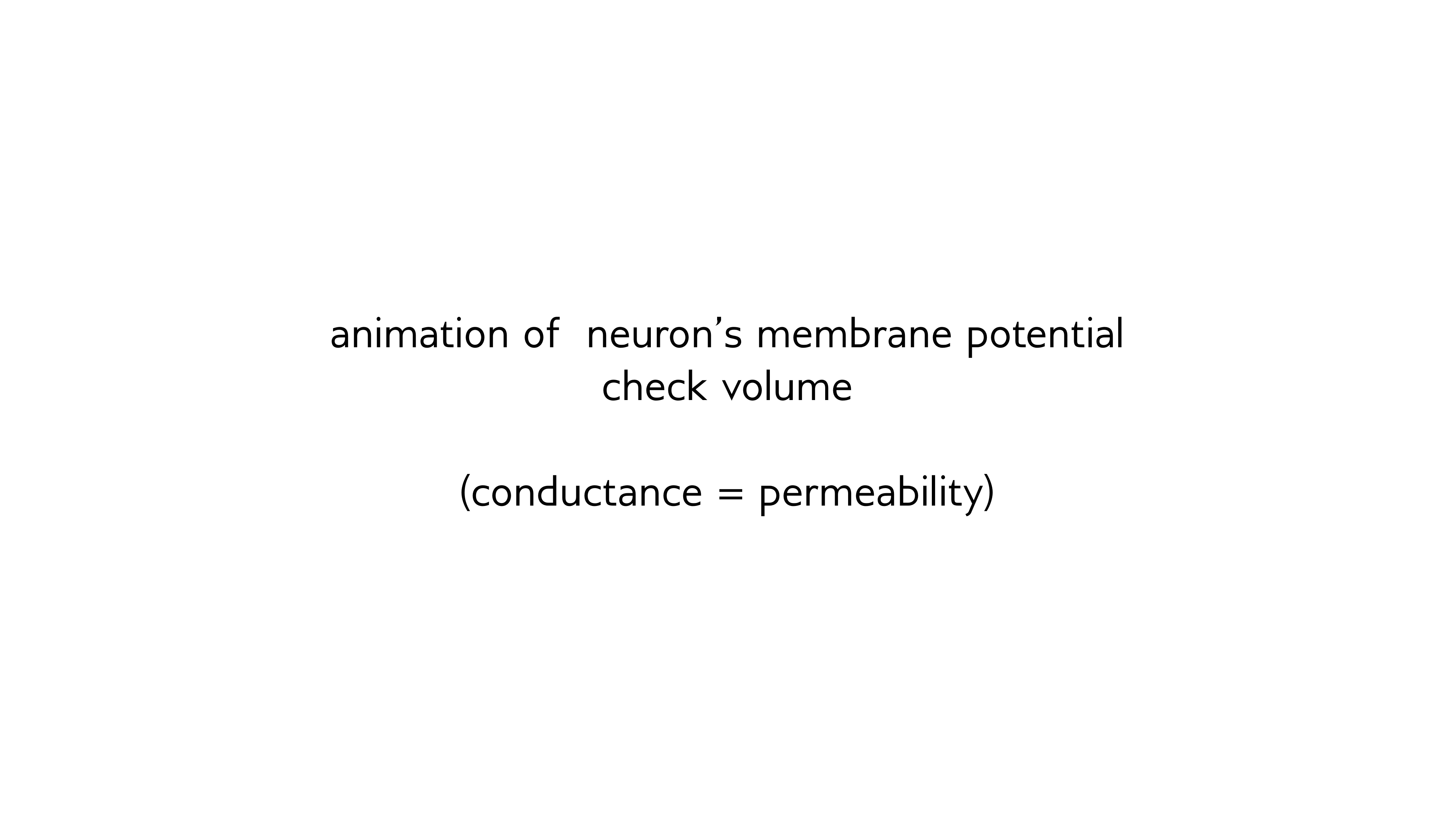

animation of  neuron’s membrane potential
check volume

(conductance = permeability)